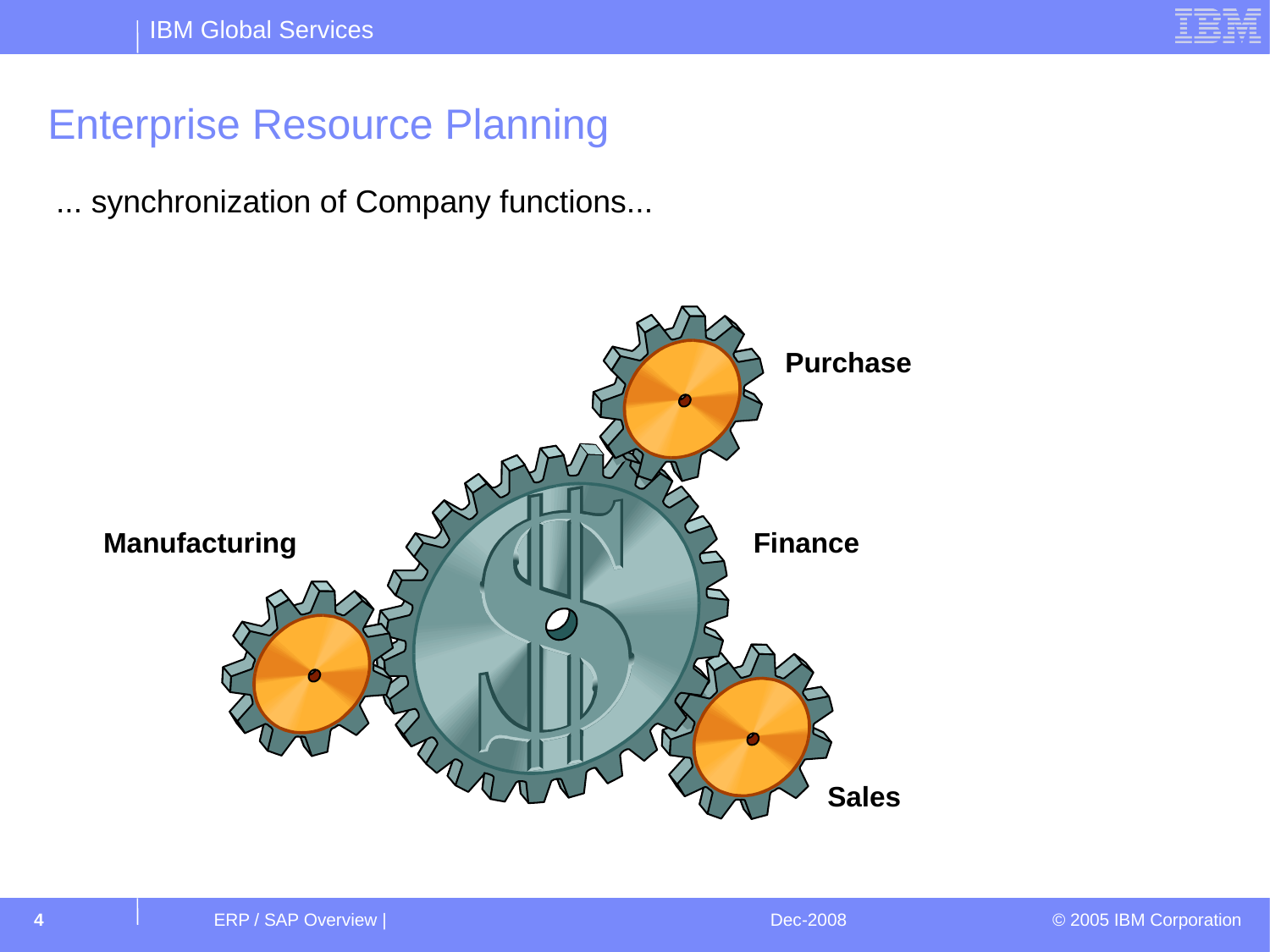

# Enterprise Resource Planning
... synchronization of Company functions...

Purchase

Manufacturing
Finance

Sales

4
ERP / SAP Overview |
Dec-2008